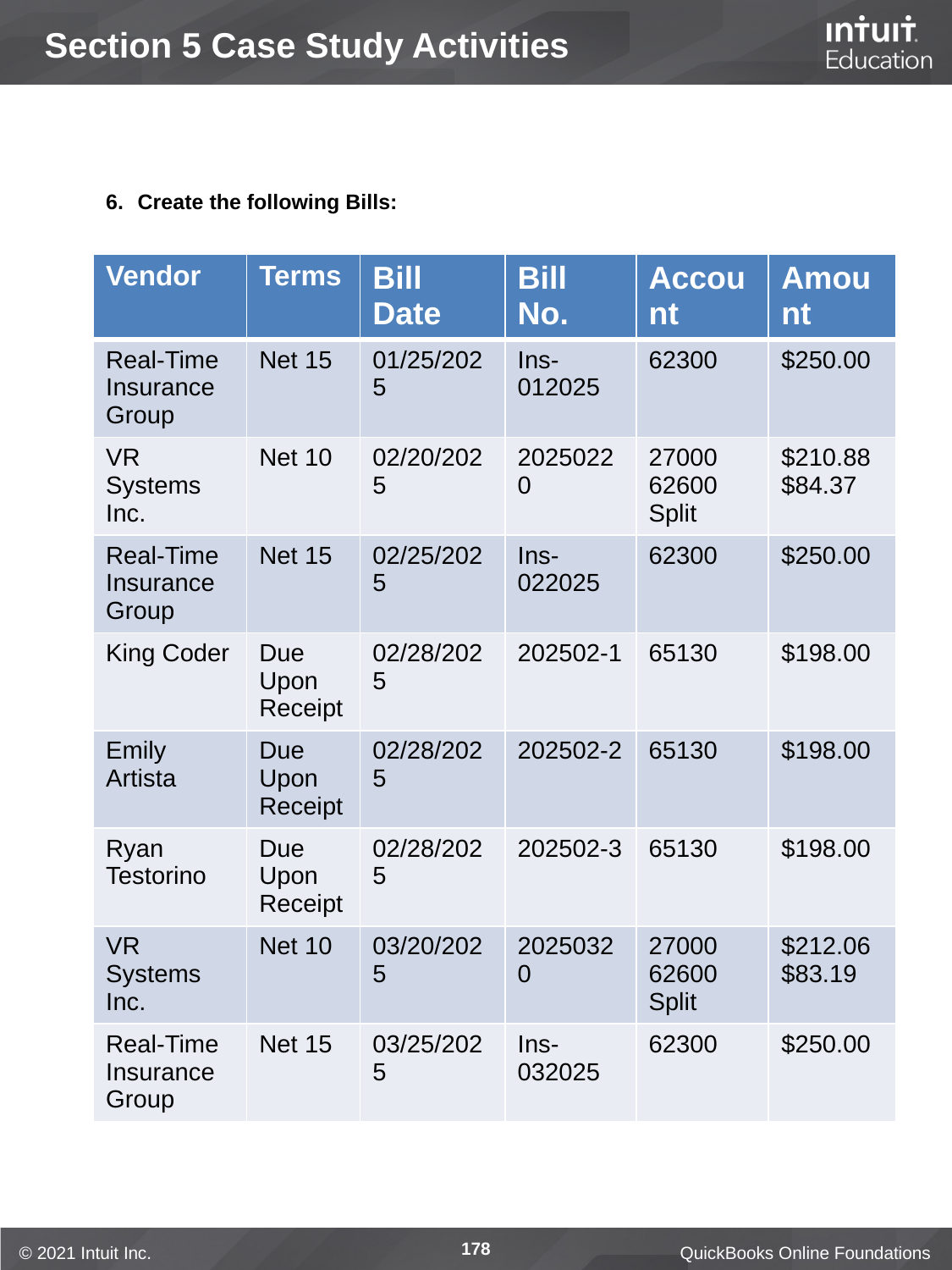

# Section 5 Case Study Activities
Create the following Bills:
| Vendor | Terms | Bill Date | Bill No. | Account | Amount |
| --- | --- | --- | --- | --- | --- |
| Real-Time Insurance Group | Net 15 | 01/25/2025 | Ins-012025 | 62300 | $250.00 |
| VR Systems Inc. | Net 10 | 02/20/2025 | 20250220 | 27000 62600 Split | $210.88 $84.37 |
| Real-Time Insurance Group | Net 15 | 02/25/2025 | Ins-022025 | 62300 | $250.00 |
| King Coder | Due Upon Receipt | 02/28/2025 | 202502-1 | 65130 | $198.00 |
| Emily Artista | Due Upon Receipt | 02/28/2025 | 202502-2 | 65130 | $198.00 |
| Ryan Testorino | Due Upon Receipt | 02/28/2025 | 202502-3 | 65130 | $198.00 |
| VR Systems Inc. | Net 10 | 03/20/2025 | 20250320 | 27000 62600 Split | $212.06 $83.19 |
| Real-Time Insurance Group | Net 15 | 03/25/2025 | Ins-032025 | 62300 | $250.00 |
178